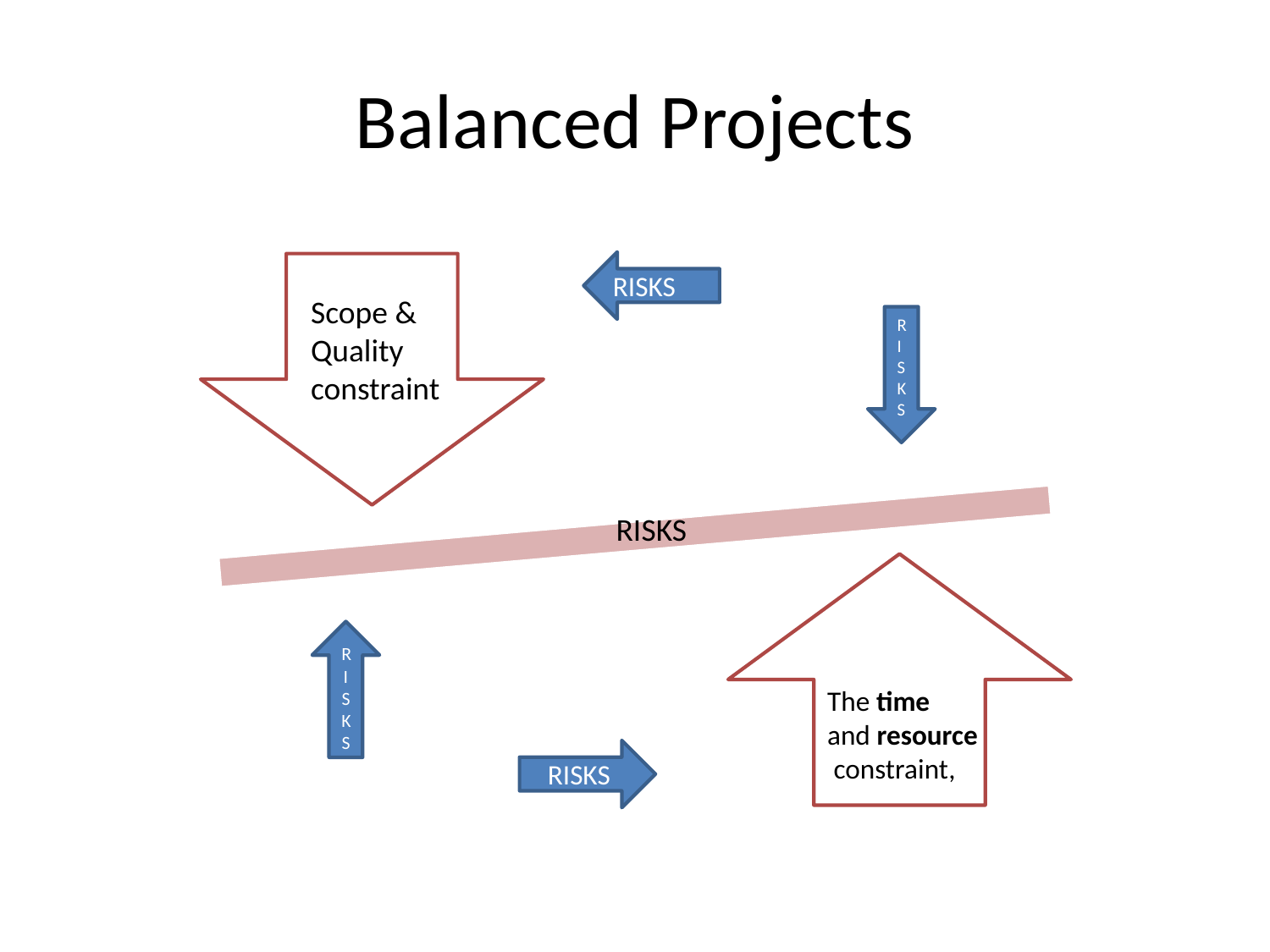

# Balanced Projects

RISKS
Scope & Quality constraint
RISKS
RISKS
RISKS
The time
and resource constraint,
RISKS